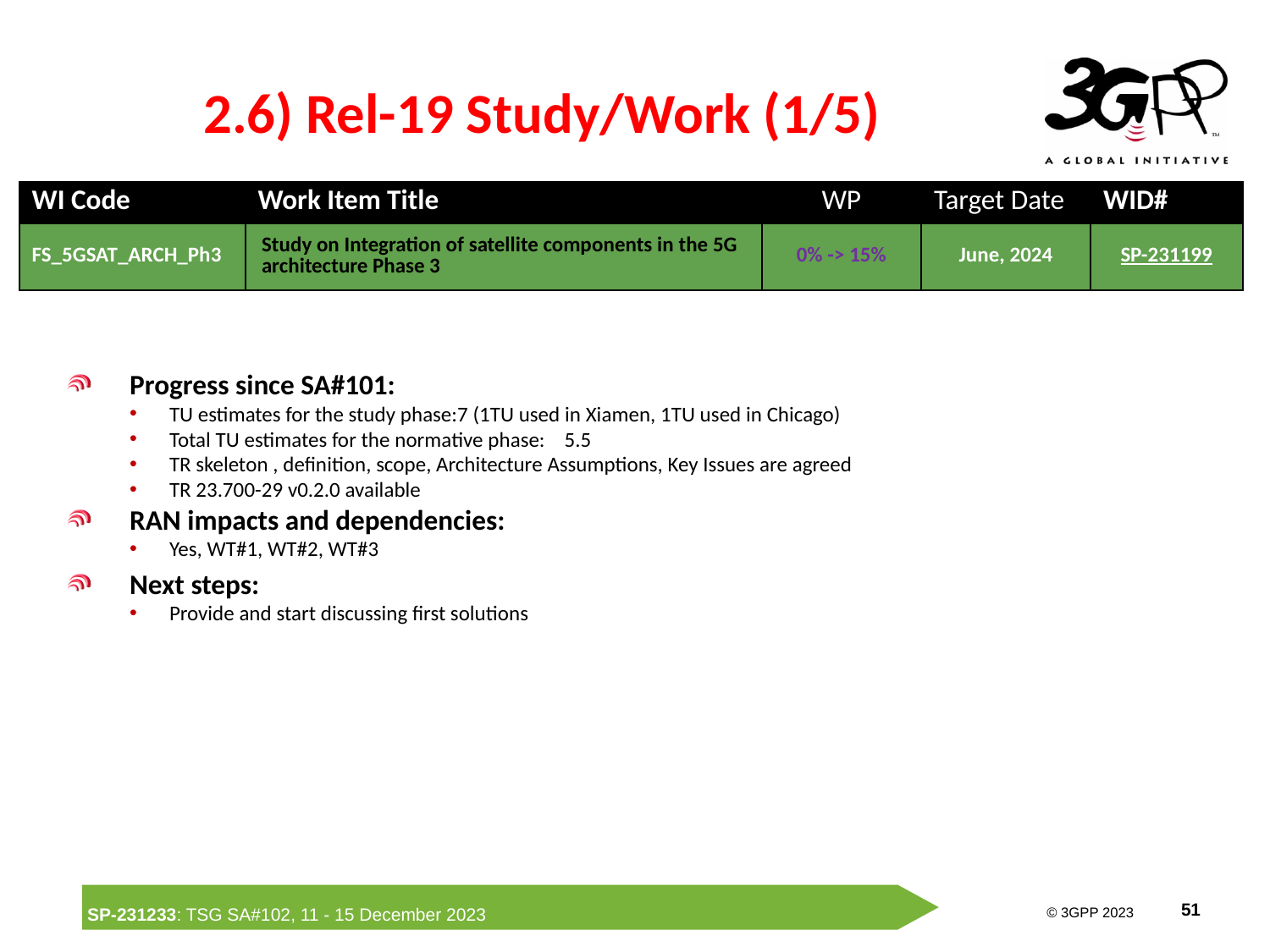

# 2.6) Rel-19 Study/Work (1/5)
| WI Code | Work Item Title | WP | Target Date | WID# |
| --- | --- | --- | --- | --- |
| FS\_5GSAT\_ARCH\_Ph3 | Study on Integration of satellite components in the 5G architecture Phase 3 | 0% -> 15% | June, 2024 | SP-231199 |
Progress since SA#101:
TU estimates for the study phase:7 (1TU used in Xiamen, 1TU used in Chicago)
Total TU estimates for the normative phase:    5.5
TR skeleton , definition, scope, Architecture Assumptions, Key Issues are agreed
TR 23.700-29 v0.2.0 available
RAN impacts and dependencies:
Yes, WT#1, WT#2, WT#3
Next steps:
Provide and start discussing first solutions